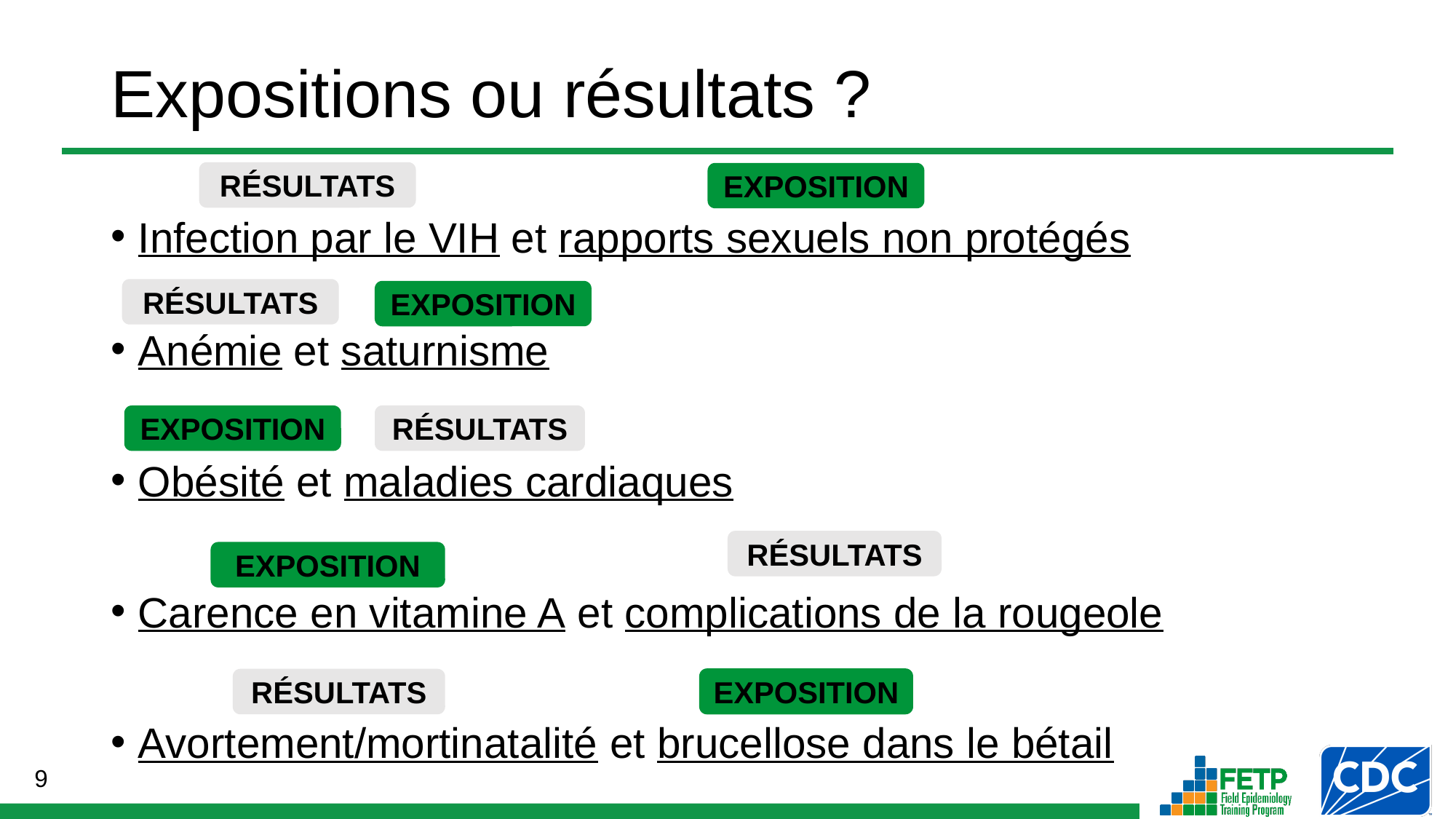

Expositions ou résultats ?
RÉSULTATS
EXPOSITION
Infection par le VIH et rapports sexuels non protégés

Anémie et saturnisme

Obésité et maladies cardiaques

Carence en vitamine A et complications de la rougeole

Avortement/mortinatalité et brucellose dans le bétail
RÉSULTATS
EXPOSITION
RÉSULTATS
EXPOSITION
RÉSULTATS
EXPOSITION
EXPOSITION
RÉSULTATS